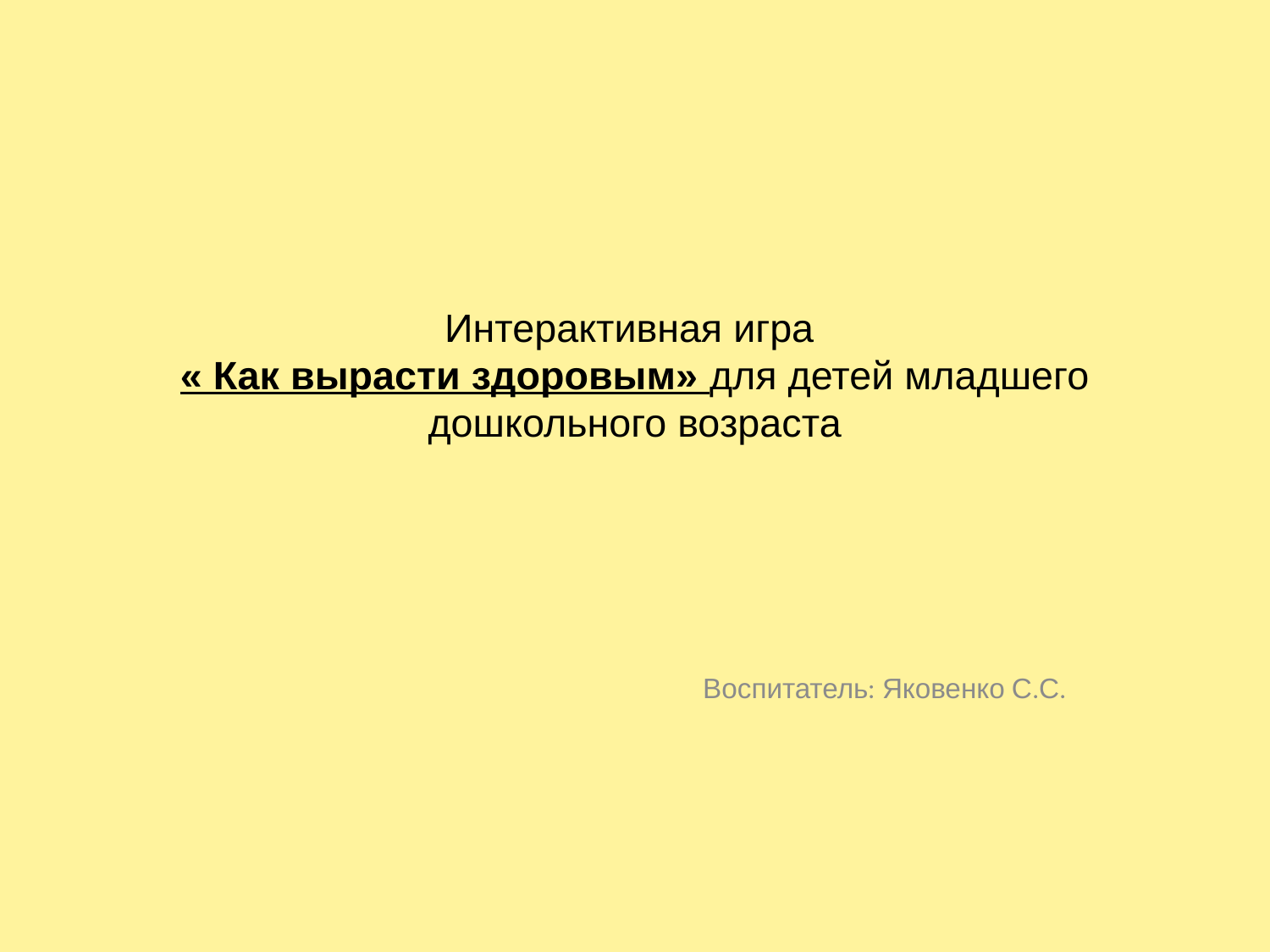

# Интерактивная игра « Как вырасти здоровым» для детей младшего дошкольного возраста
Воспитатель: Яковенко С.С.